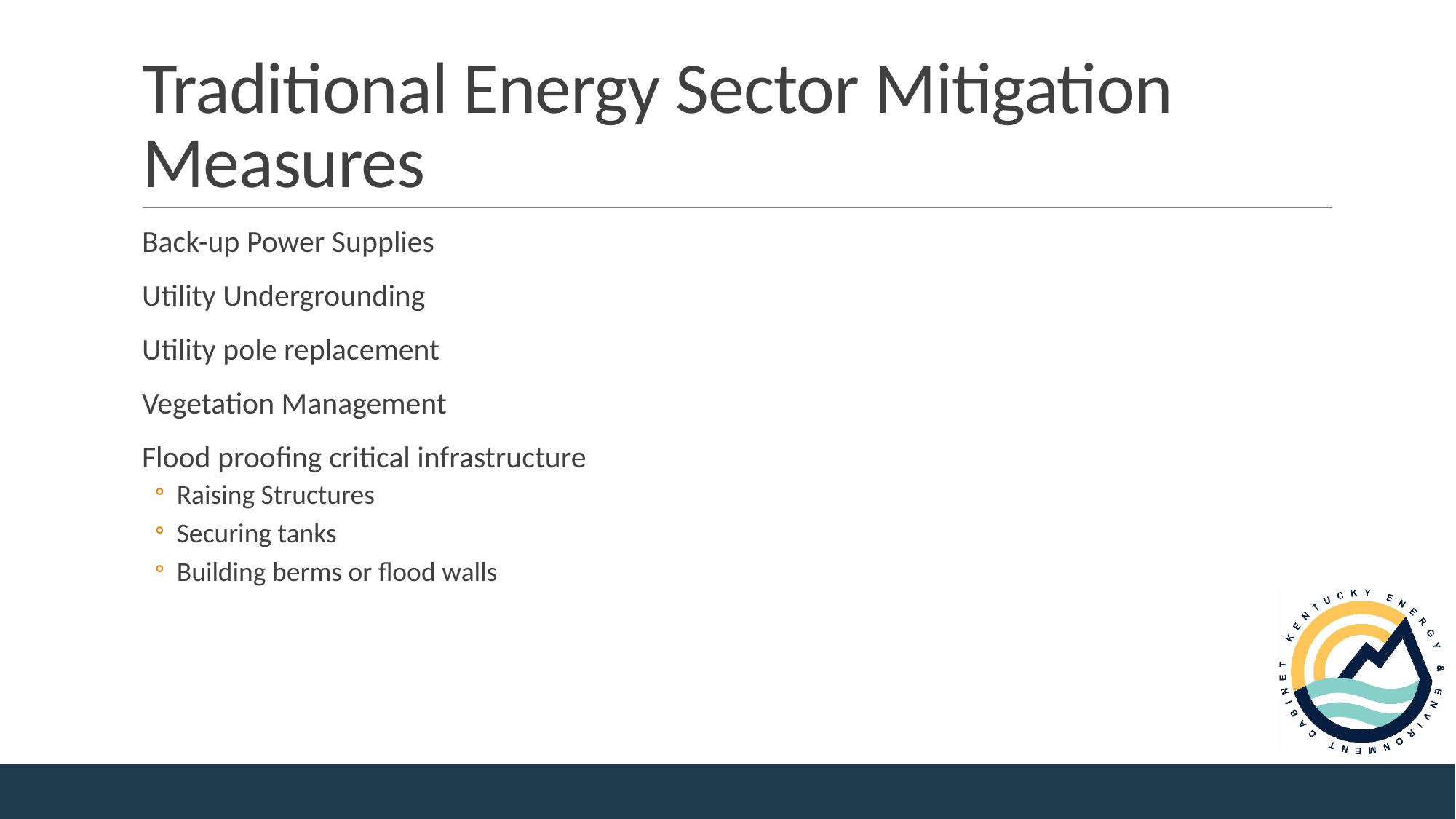

# Traditional Energy Sector Mitigation Measures
Back-up Power Supplies
Utility Undergrounding
Utility pole replacement
Vegetation Management
Flood proofing critical infrastructure
Raising Structures
Securing tanks
Building berms or flood walls